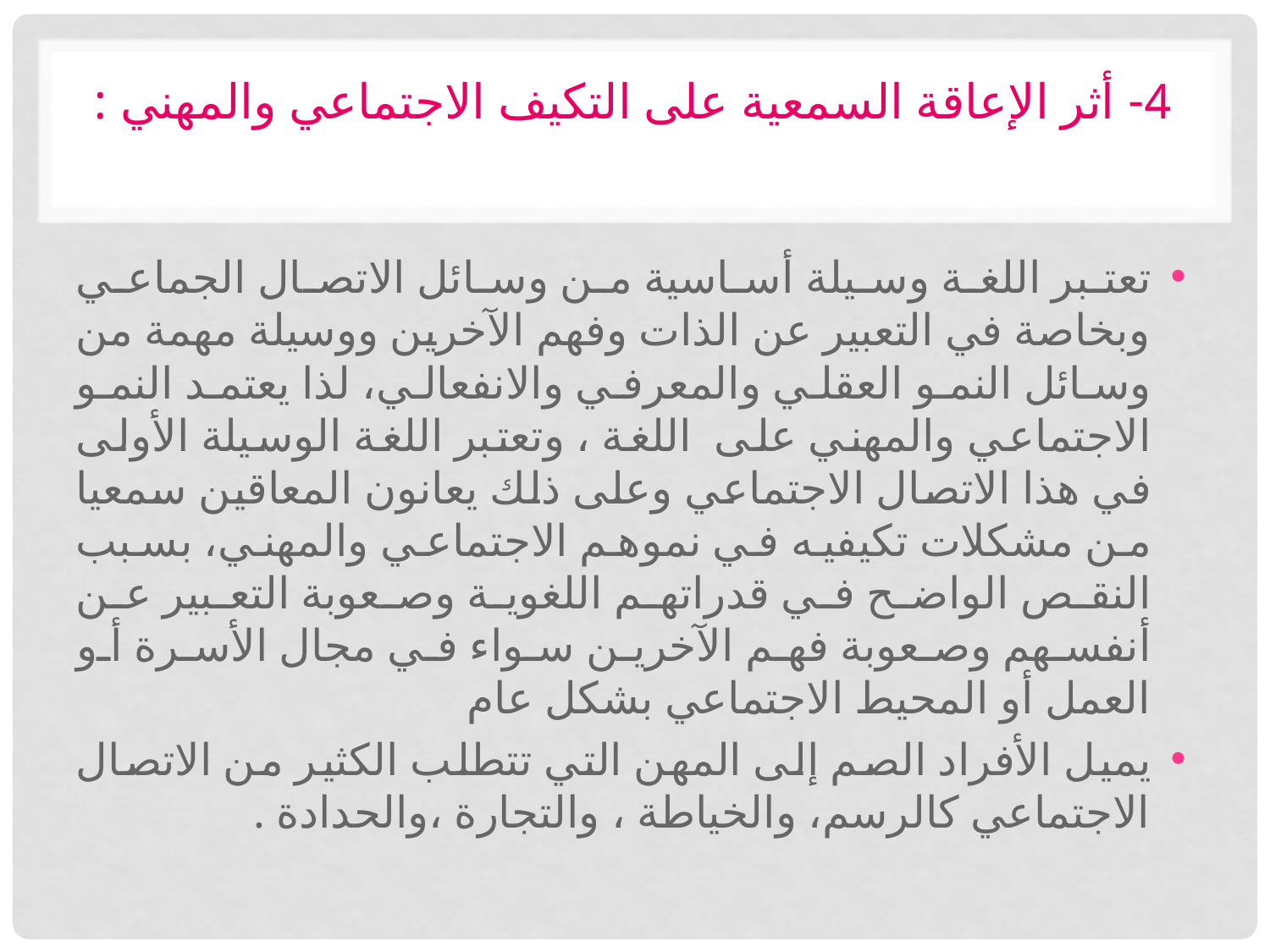

# 4- أثر الإعاقة السمعية على التكيف الاجتماعي والمهني :
تعتبر اللغة وسيلة أساسية من وسائل الاتصال الجماعي وبخاصة في التعبير عن الذات وفهم الآخرين ووسيلة مهمة من وسائل النمو العقلي والمعرفي والانفعالي، لذا يعتمد النمو الاجتماعي والمهني على  اللغة ، وتعتبر اللغة الوسيلة الأولى في هذا الاتصال الاجتماعي وعلى ذلك يعانون المعاقين سمعيا من مشكلات تكيفيه في نموهم الاجتماعي والمهني، بسبب النقص الواضح في قدراتهم اللغوية وصعوبة التعبير عن أنفسهم وصعوبة فهم الآخرين سواء في مجال الأسرة أو العمل أو المحيط الاجتماعي بشكل عام
يميل الأفراد الصم إلى المهن التي تتطلب الكثير من الاتصال الاجتماعي كالرسم، والخياطة ، والتجارة ،والحدادة .